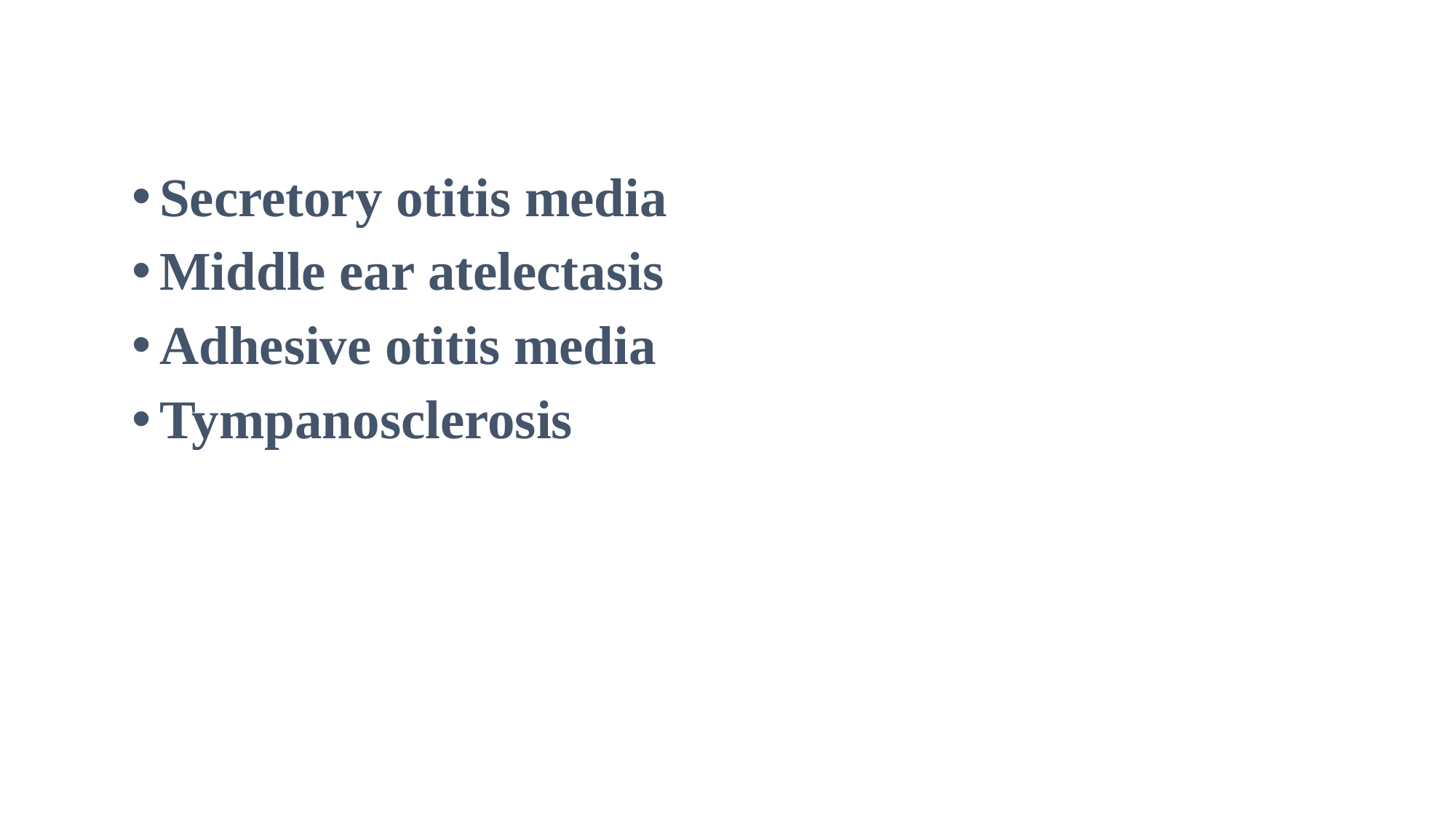

Secretory otitis media
Middle ear atelectasis
Adhesive otitis media
Tympanosclerosis